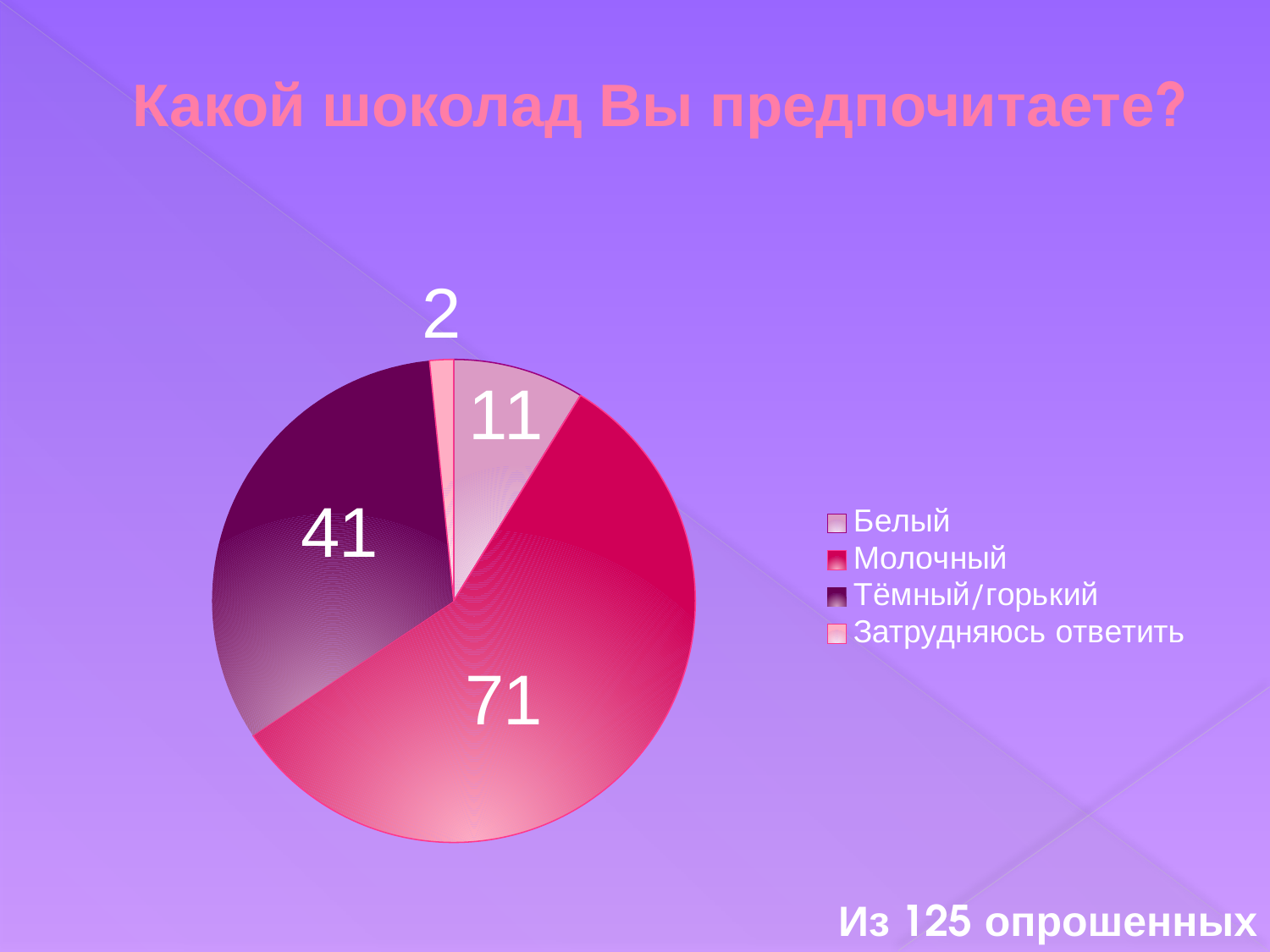

# Какой шоколад Вы предпочитаете?

### Chart

| Category | Столбец1 |
|---|---|
| Белый | 11.0 |
| Молочный | 71.0 |
| Тёмный/горький | 41.0 |
| Затрудняюсь ответить | 2.0 |
Из 125 опрошенных